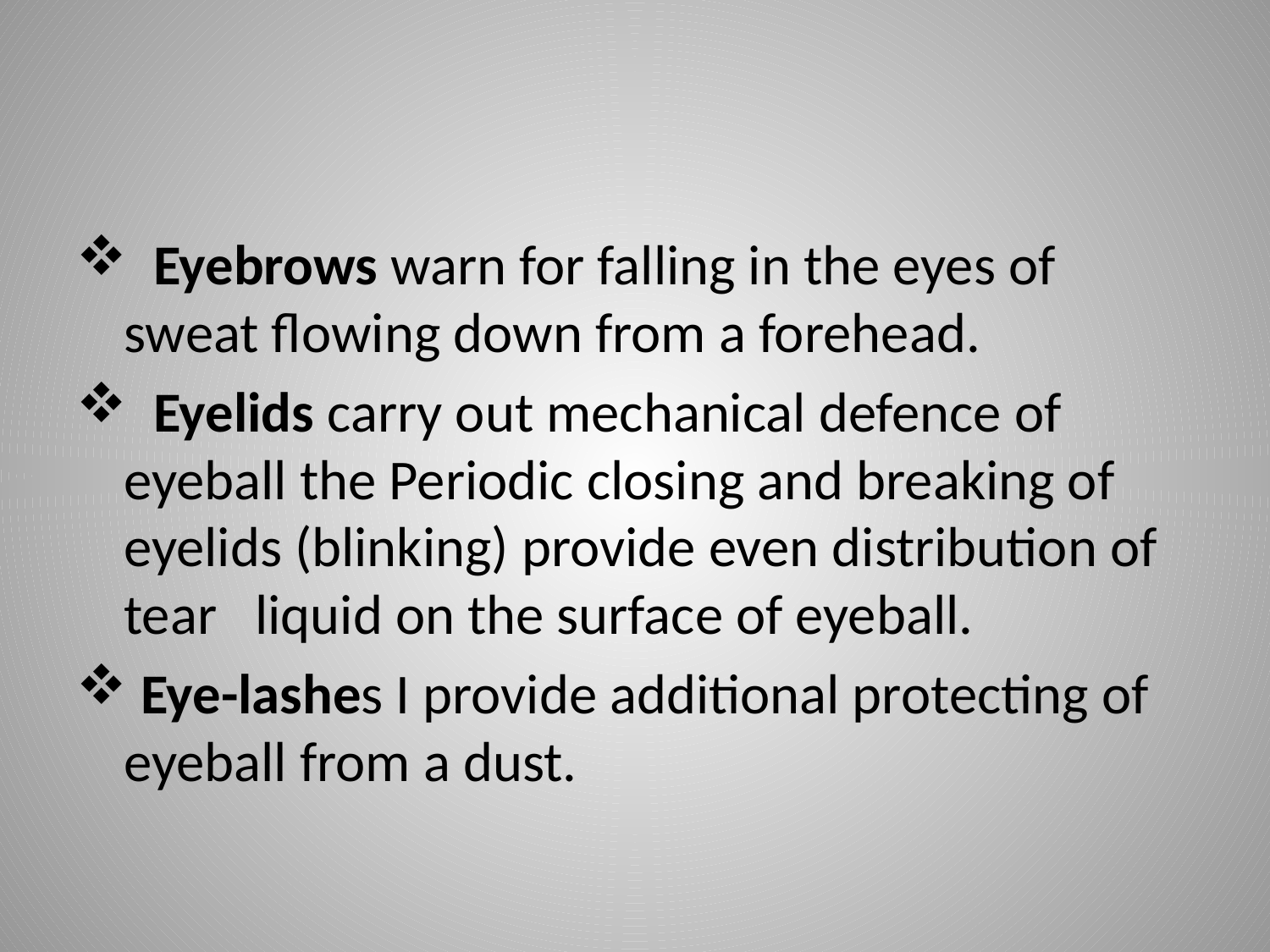

#
  Eyebrows warn for falling in the eyes of sweat flowing down from a forehead.
  Eyelids carry out mechanical defence of eyeball the Periodic closing and breaking of eyelids (blinking) provide even distribution of tear   liquid on the surface of eyeball.
 Eye-lashes I provide additional protecting of eyeball from a dust.